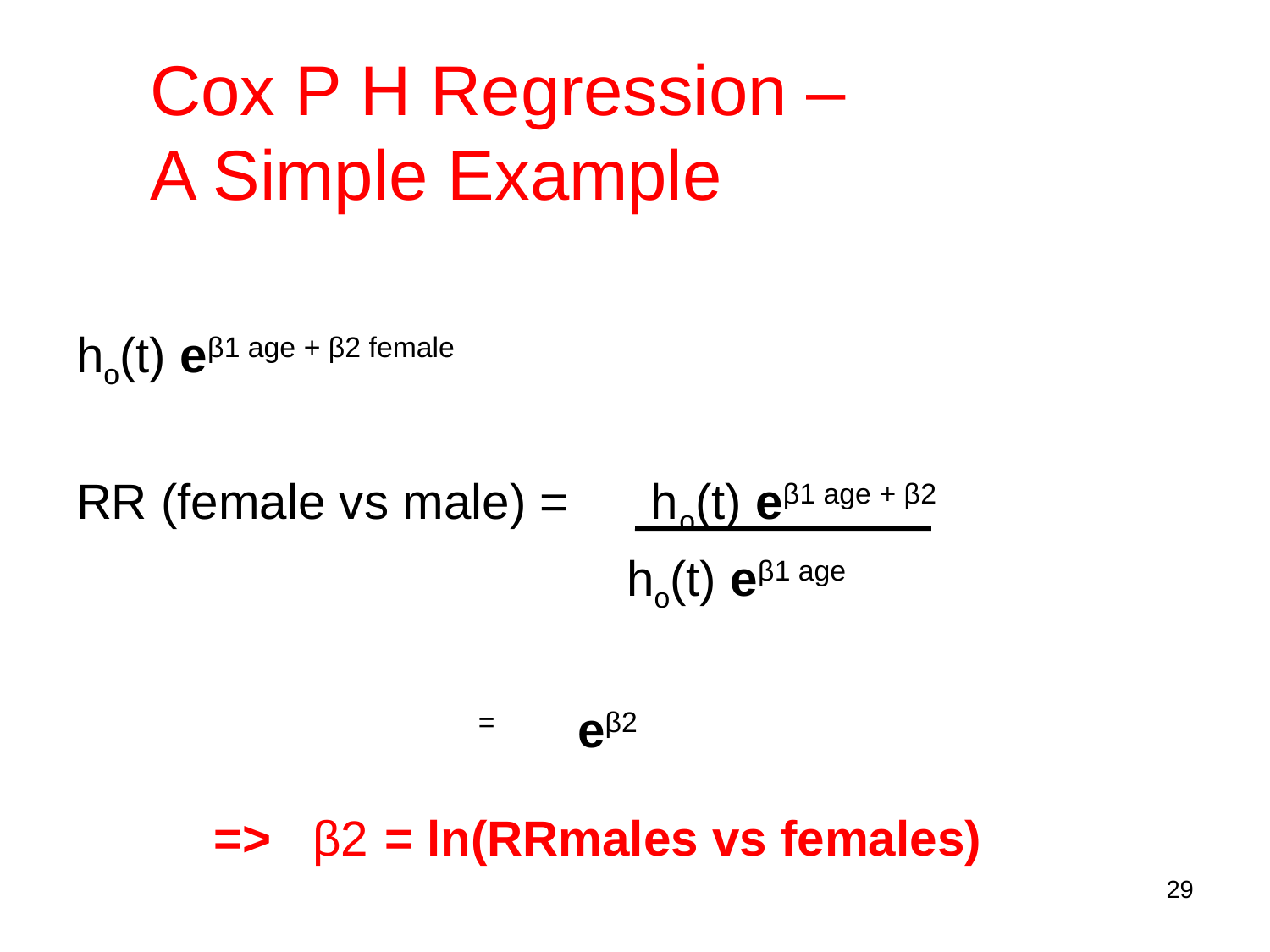

#
Cox P H Regression –
A Simple Example

ho(t) eβ1 age + β2 female

RR (female vs male) =      ho(t) eβ1 age + β2
                                        ho(t) eβ1 age

                                                  =      eβ2

          =>   β2  = ln(RRmales vs females)

29